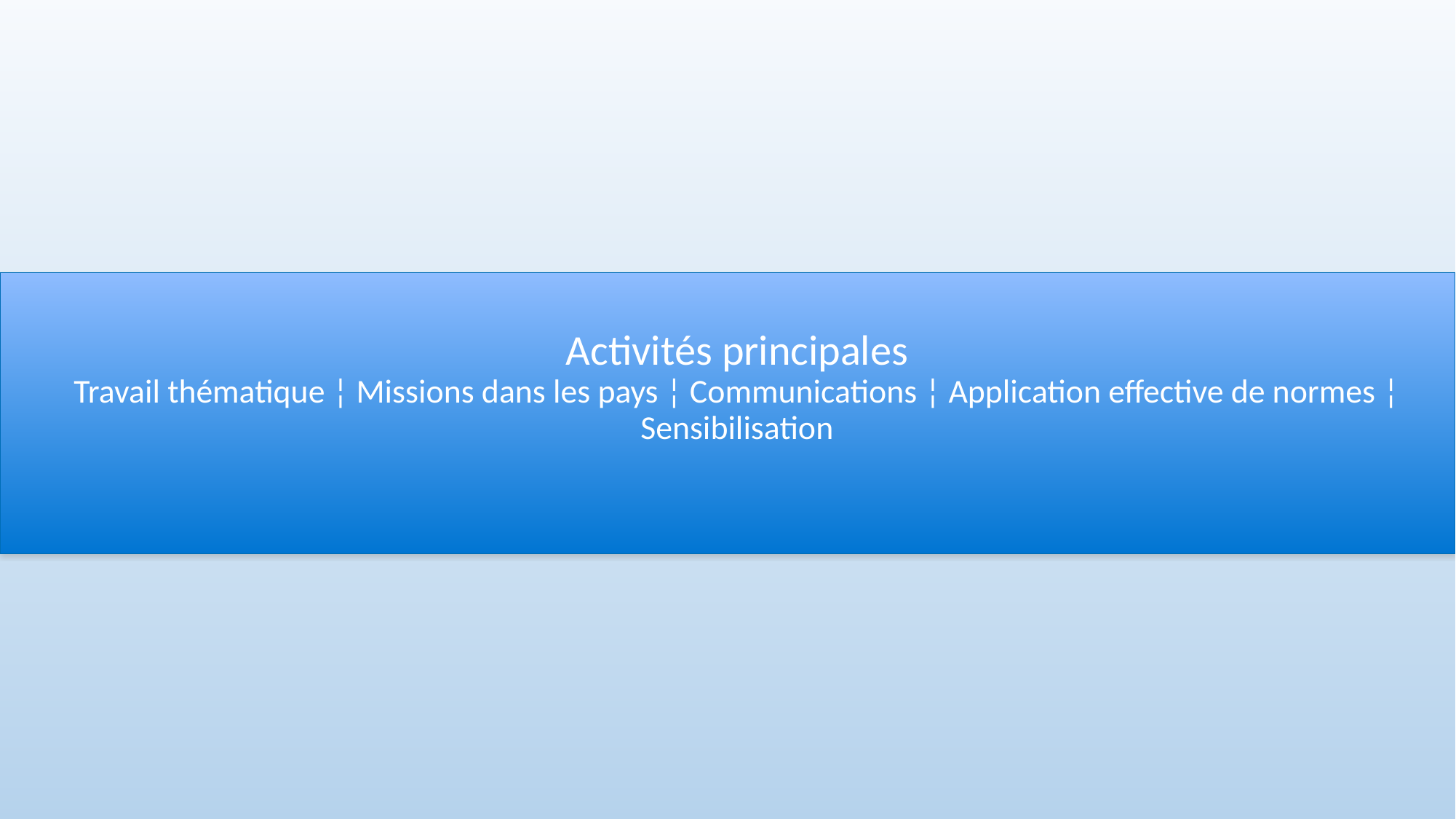

Activités principales
Travail thématique ¦ Missions dans les pays ¦ Communications ¦ Application effective de normes ¦ Sensibilisation